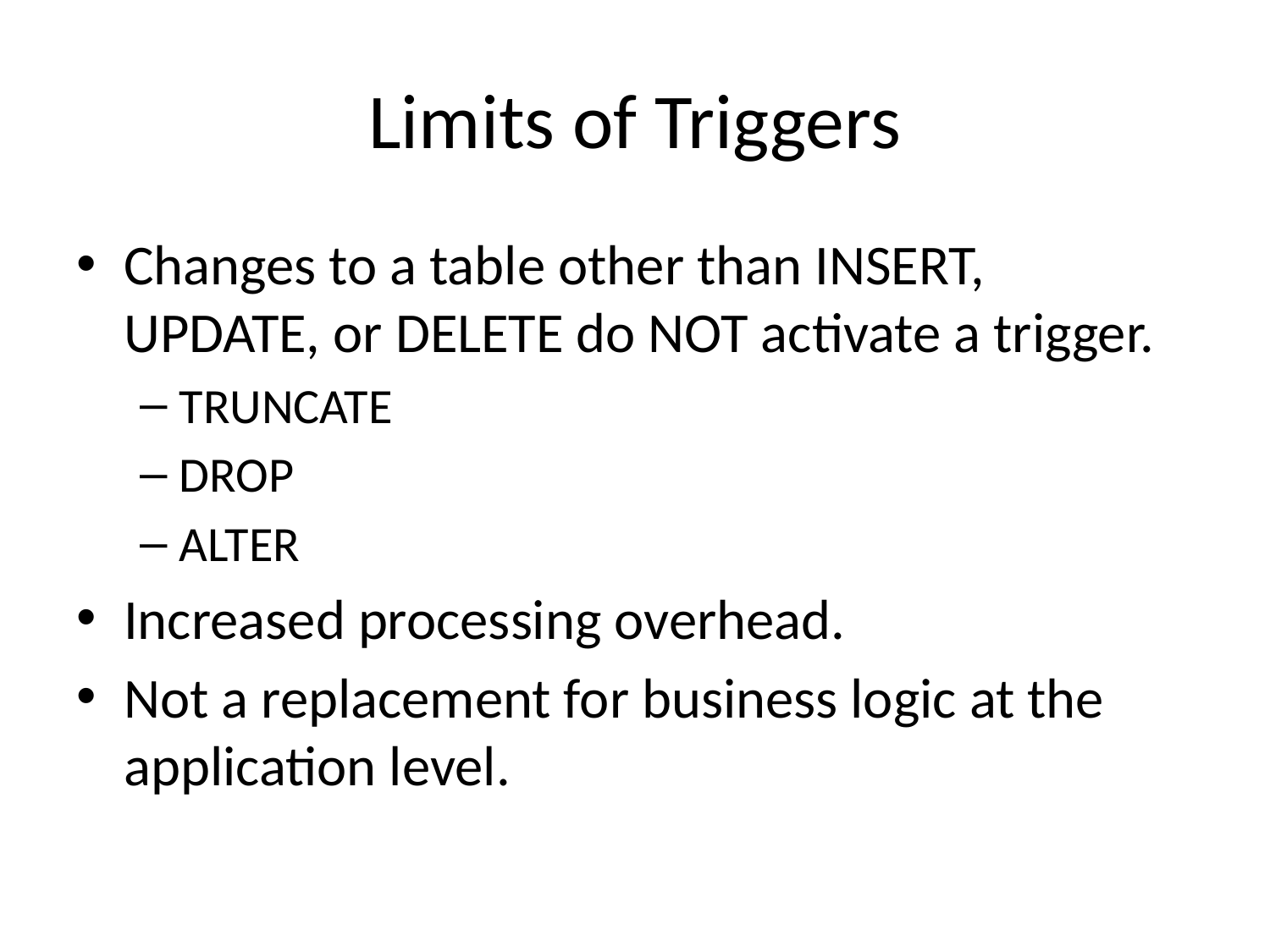

# Limits of Triggers
Changes to a table other than INSERT, UPDATE, or DELETE do NOT activate a trigger.
TRUNCATE
DROP
ALTER
Increased processing overhead.
Not a replacement for business logic at the application level.